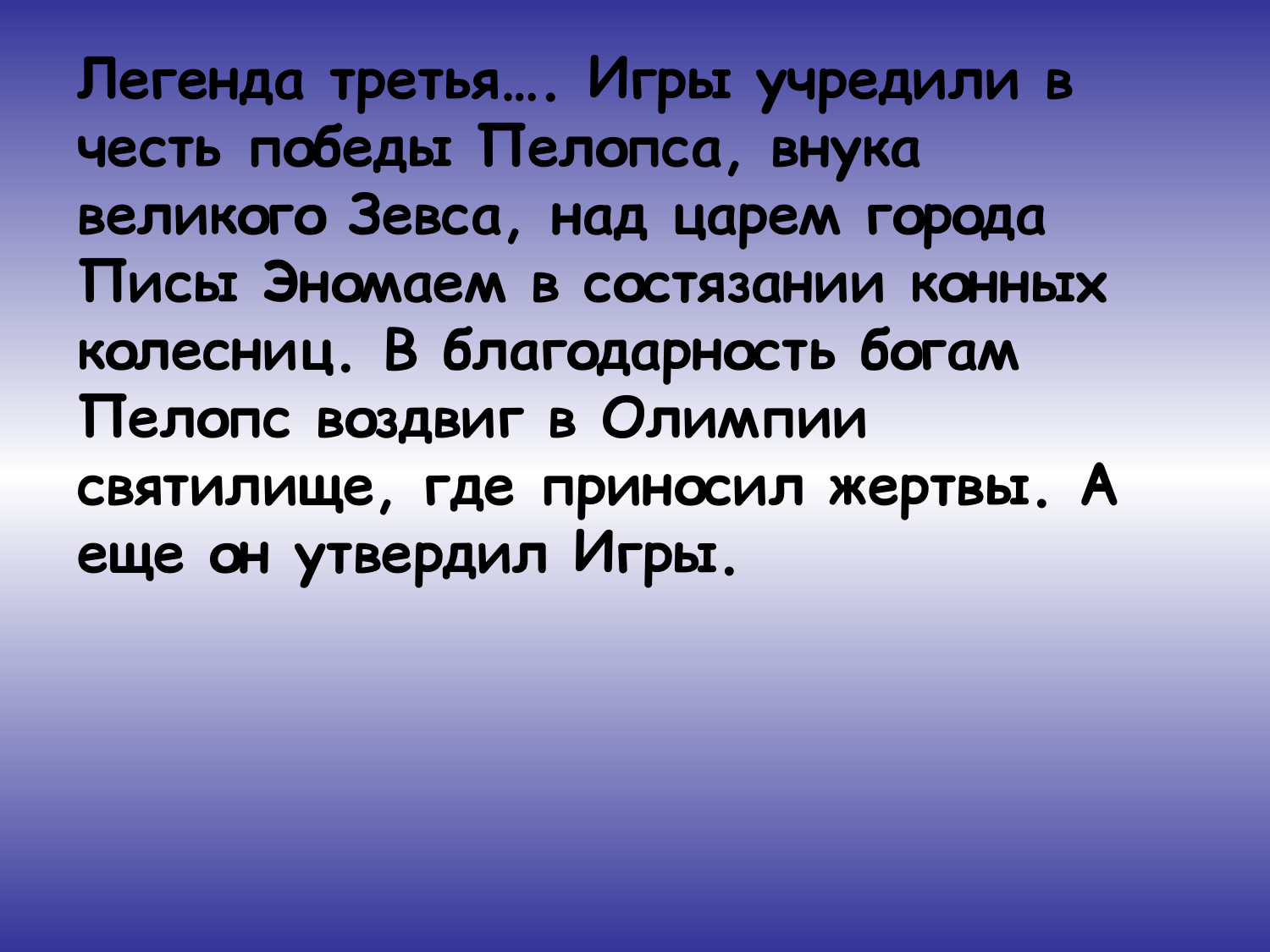

Легенда третья…. Игры учредили в честь победы Пелопса, внука великого Зевса, над царем города Писы Эномаем в состязании конных колесниц. В благодарность богам Пелопс воздвиг в Олимпии святилище, где приносил жертвы. А еще он утвердил Игры.